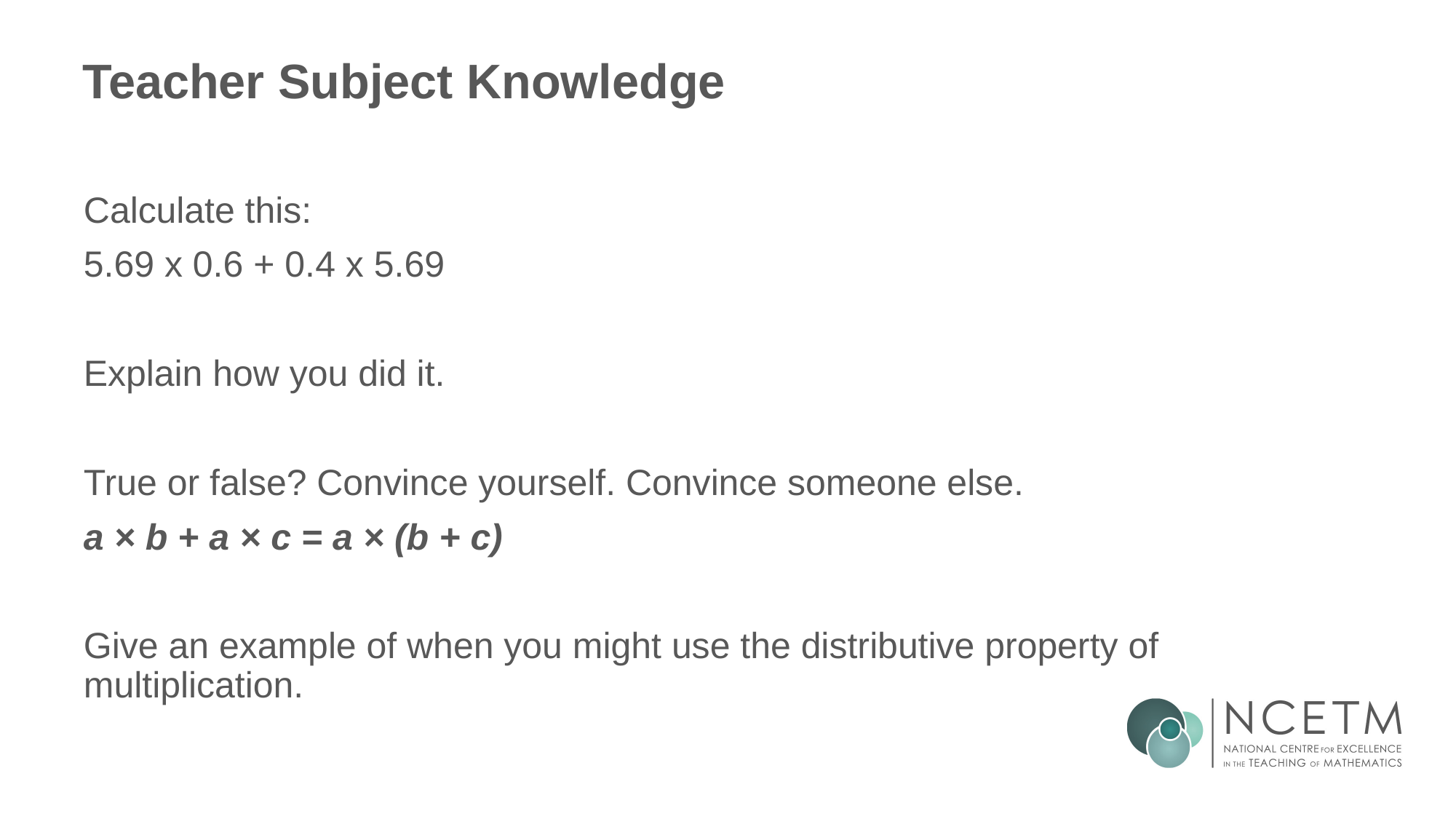

# Teacher Subject Knowledge
Calculate this:
5.69 x 0.6 + 0.4 x 5.69

Explain how you did it.

True or false? Convince yourself. Convince someone else.
a × b + a × c = a × (b + c)

Give an example of when you might use the distributive property of multiplication.